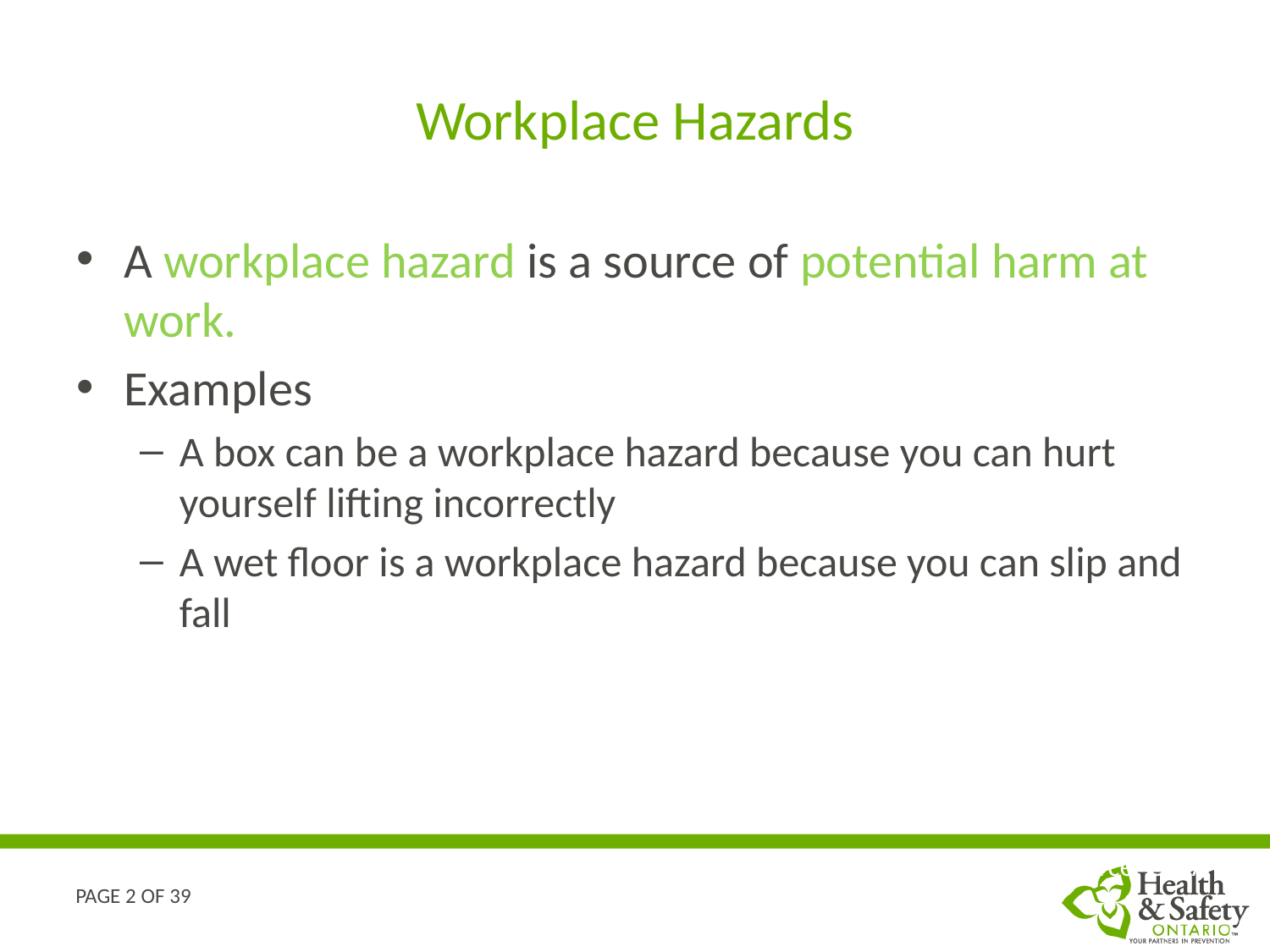

# Workplace Hazards
A workplace hazard is a source of potential harm at work.
Examples
A box can be a workplace hazard because you can hurt yourself lifting incorrectly
A wet floor is a workplace hazard because you can slip and fall
Image Source: OSSA